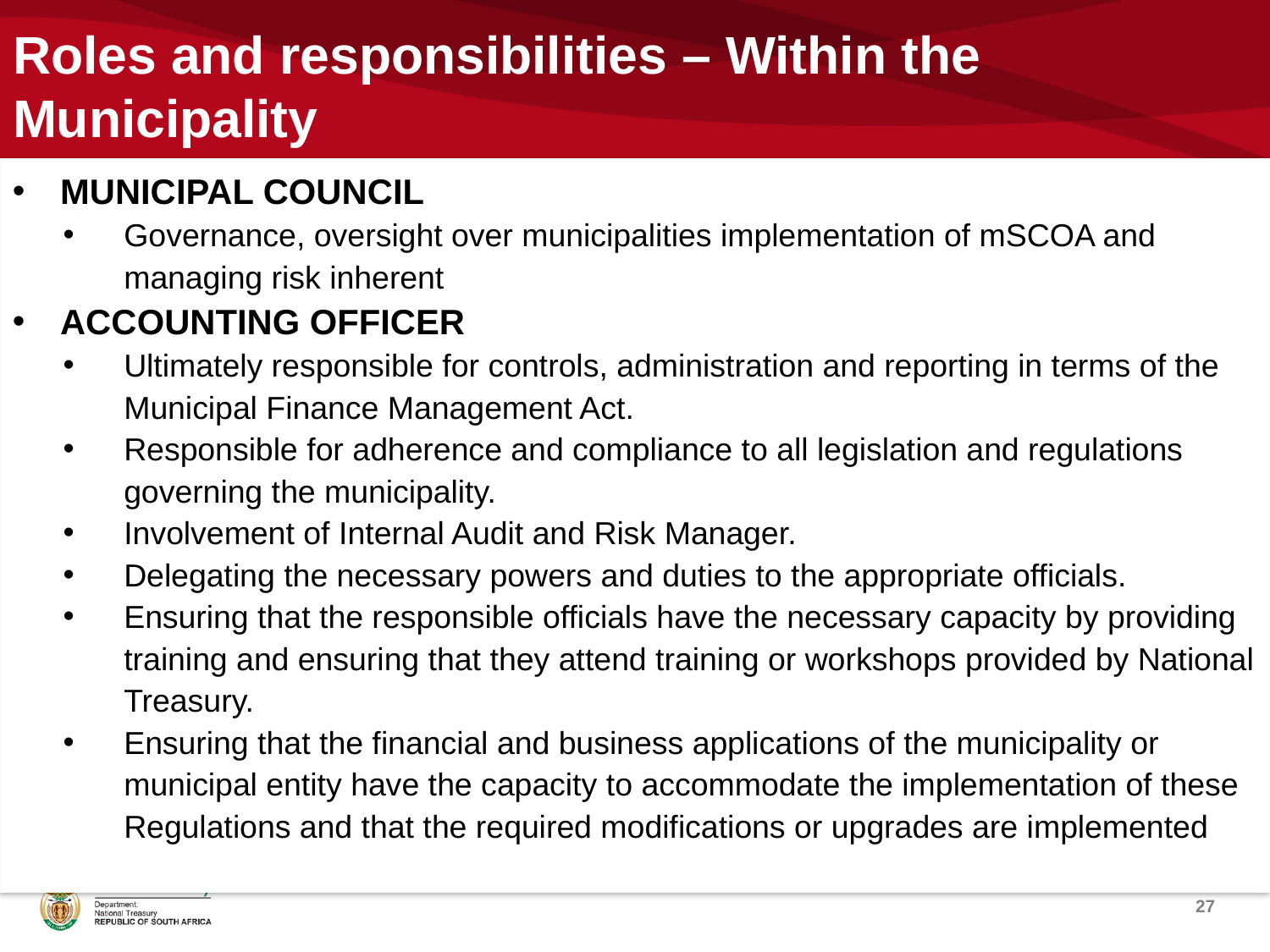

# Roles and responsibilities – Within the Municipality
MUNICIPAL COUNCIL
Governance, oversight over municipalities implementation of mSCOA and managing risk inherent
ACCOUNTING OFFICER
Ultimately responsible for controls, administration and reporting in terms of the Municipal Finance Management Act.
Responsible for adherence and compliance to all legislation and regulations governing the municipality.
Involvement of Internal Audit and Risk Manager.
Delegating the necessary powers and duties to the appropriate officials.
Ensuring that the responsible officials have the necessary capacity by providing training and ensuring that they attend training or workshops provided by National Treasury.
Ensuring that the financial and business applications of the municipality or municipal entity have the capacity to accommodate the implementation of these Regulations and that the required modifications or upgrades are implemented

27